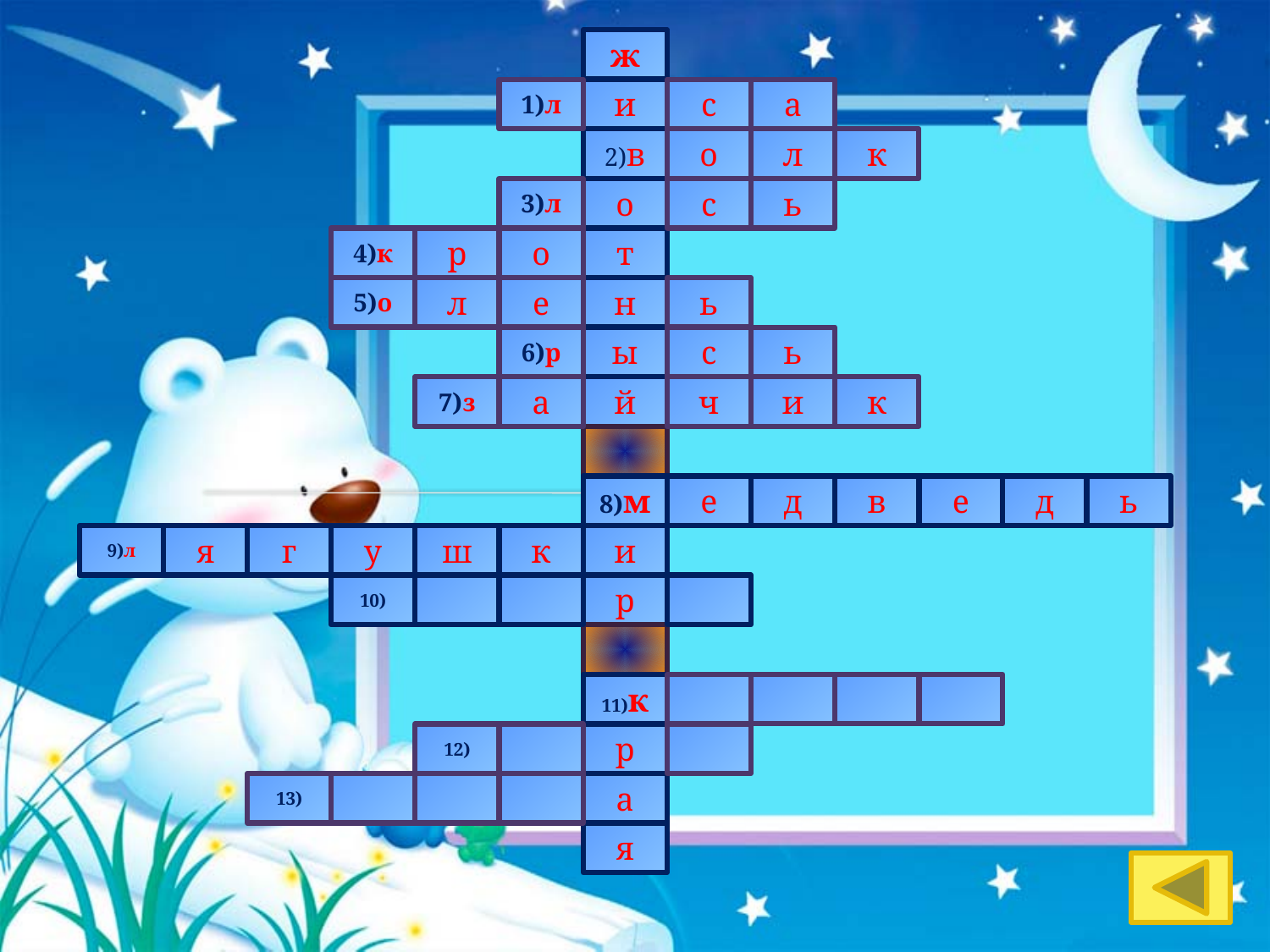

ж
1)л
и
с
а
2)в
о
л
к
3)л
о
с
ь
4)к
р
о
т
5)о
л
е
н
ь
6)р
ы
с
ь
7)з
а
й
ч
и
к

8)м
е
д
в
е
д
ь
9)л
я
г
у
ш
к
и
10)

р

11)к

12)

р

13)

а
я